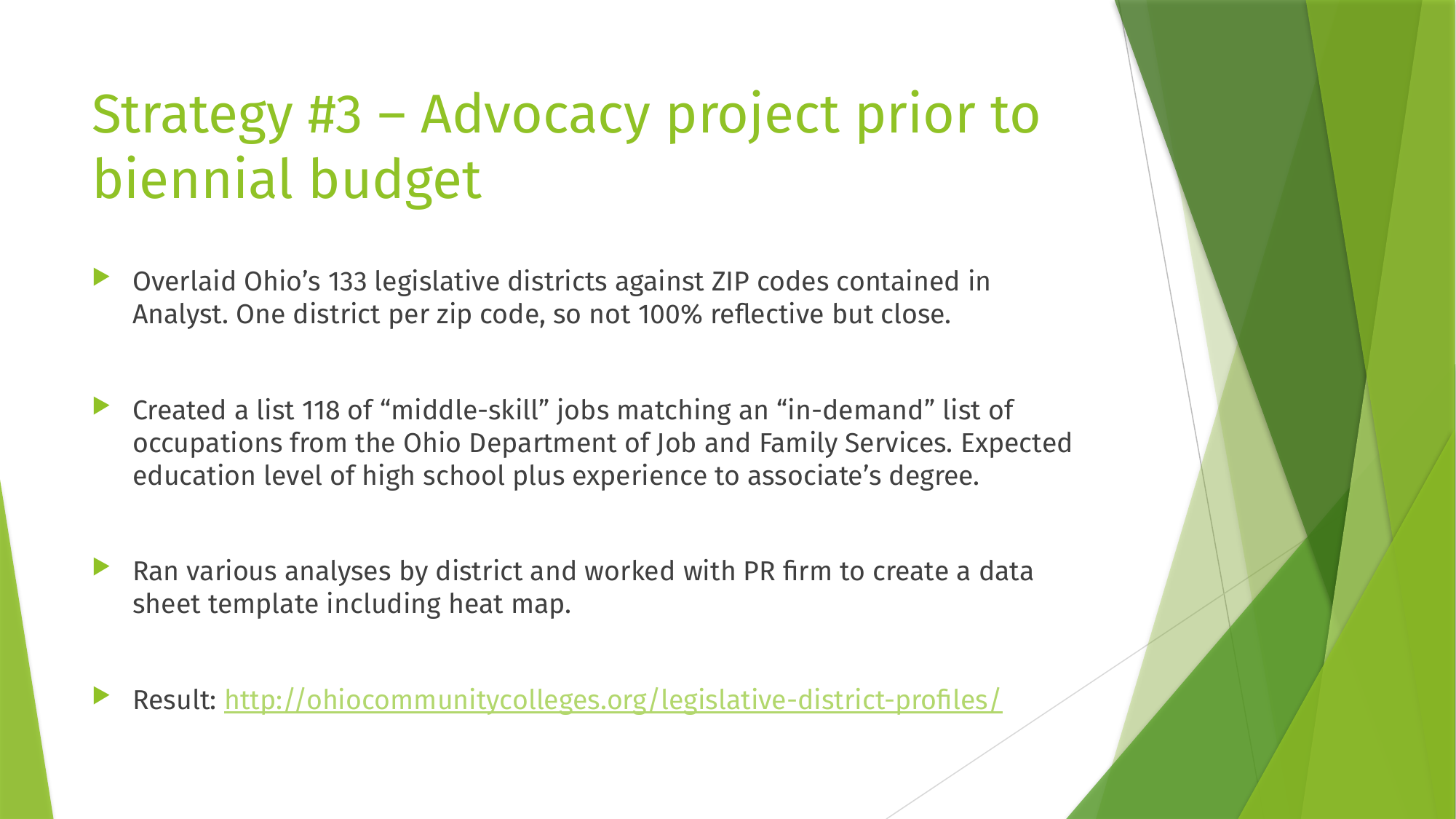

# Strategy #3 – Advocacy project prior to biennial budget
Overlaid Ohio’s 133 legislative districts against ZIP codes contained in Analyst. One district per zip code, so not 100% reflective but close.

Created a list 118 of “middle-skill” jobs matching an “in-demand” list of occupations from the Ohio Department of Job and Family Services. Expected education level of high school plus experience to associate’s degree.

Ran various analyses by district and worked with PR firm to create a data sheet template including heat map.

Result: http://ohiocommunitycolleges.org/legislative-district-profiles/